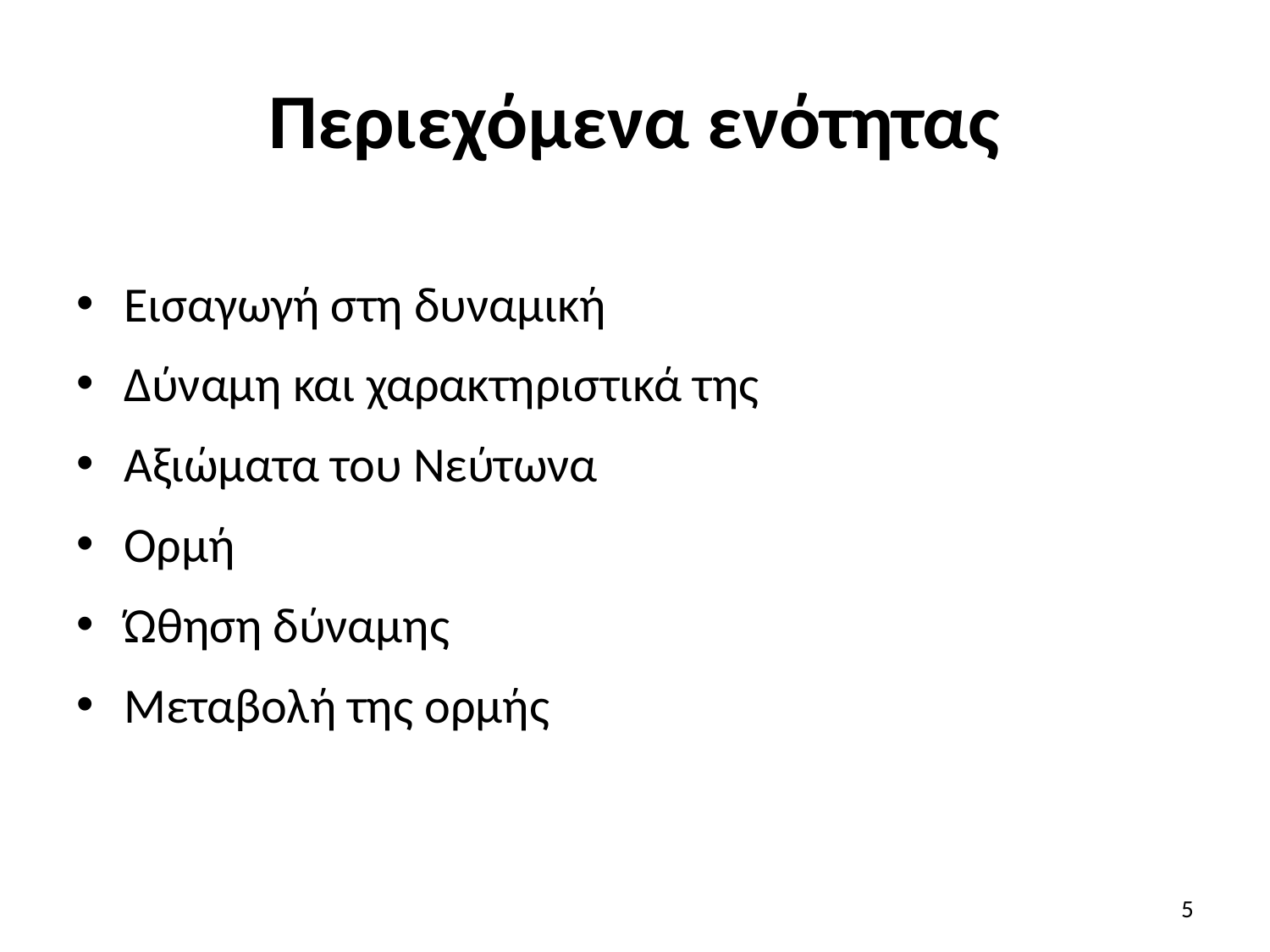

# Περιεχόμενα ενότητας
Εισαγωγή στη δυναμική
Δύναμη και χαρακτηριστικά της
Αξιώματα του Νεύτωνα
Ορμή
Ώθηση δύναμης
Μεταβολή της ορμής
5